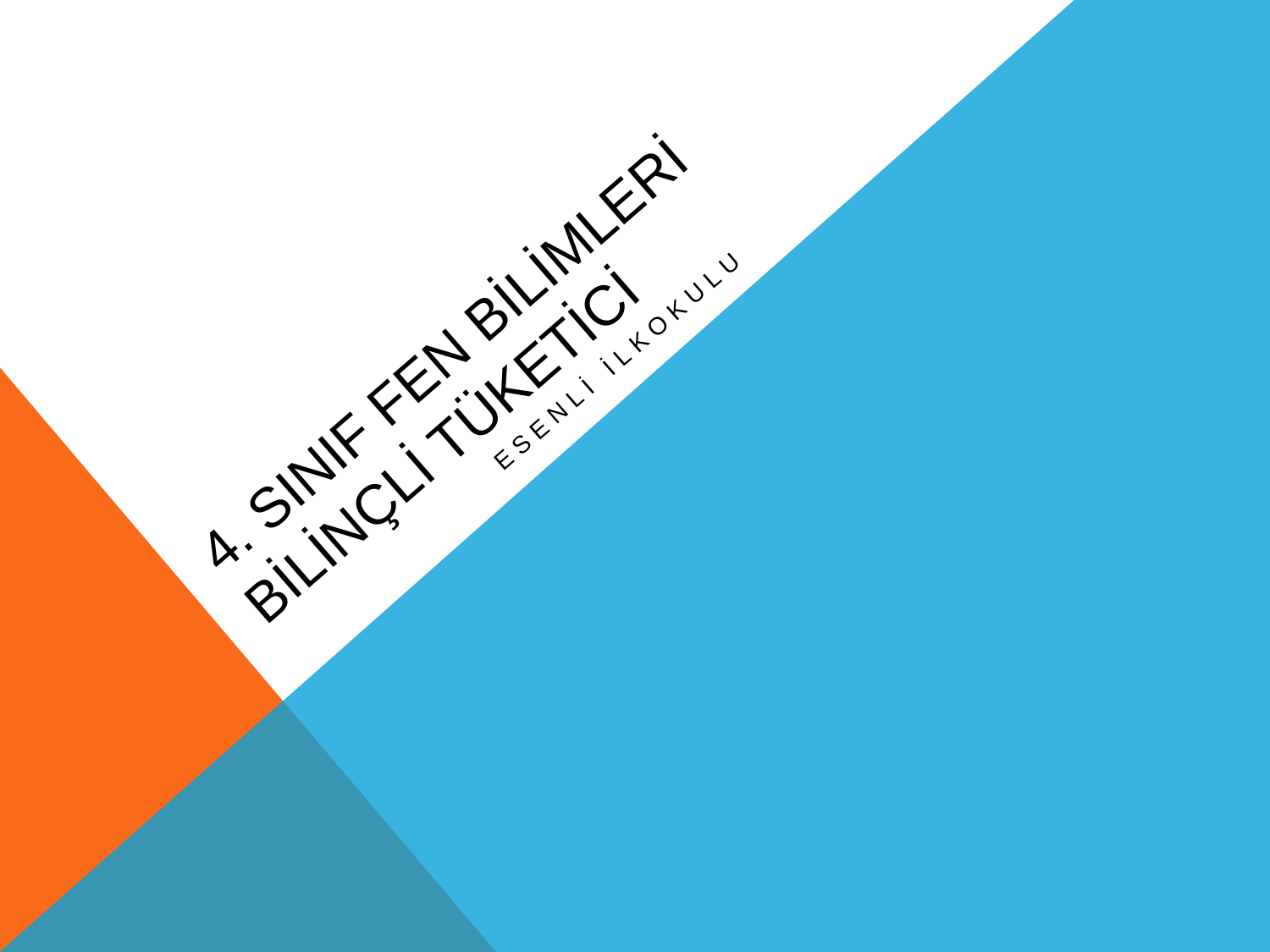

# 4. Sınıf fen bilimleri bilinçli tüketici
Esenli ilkokulu